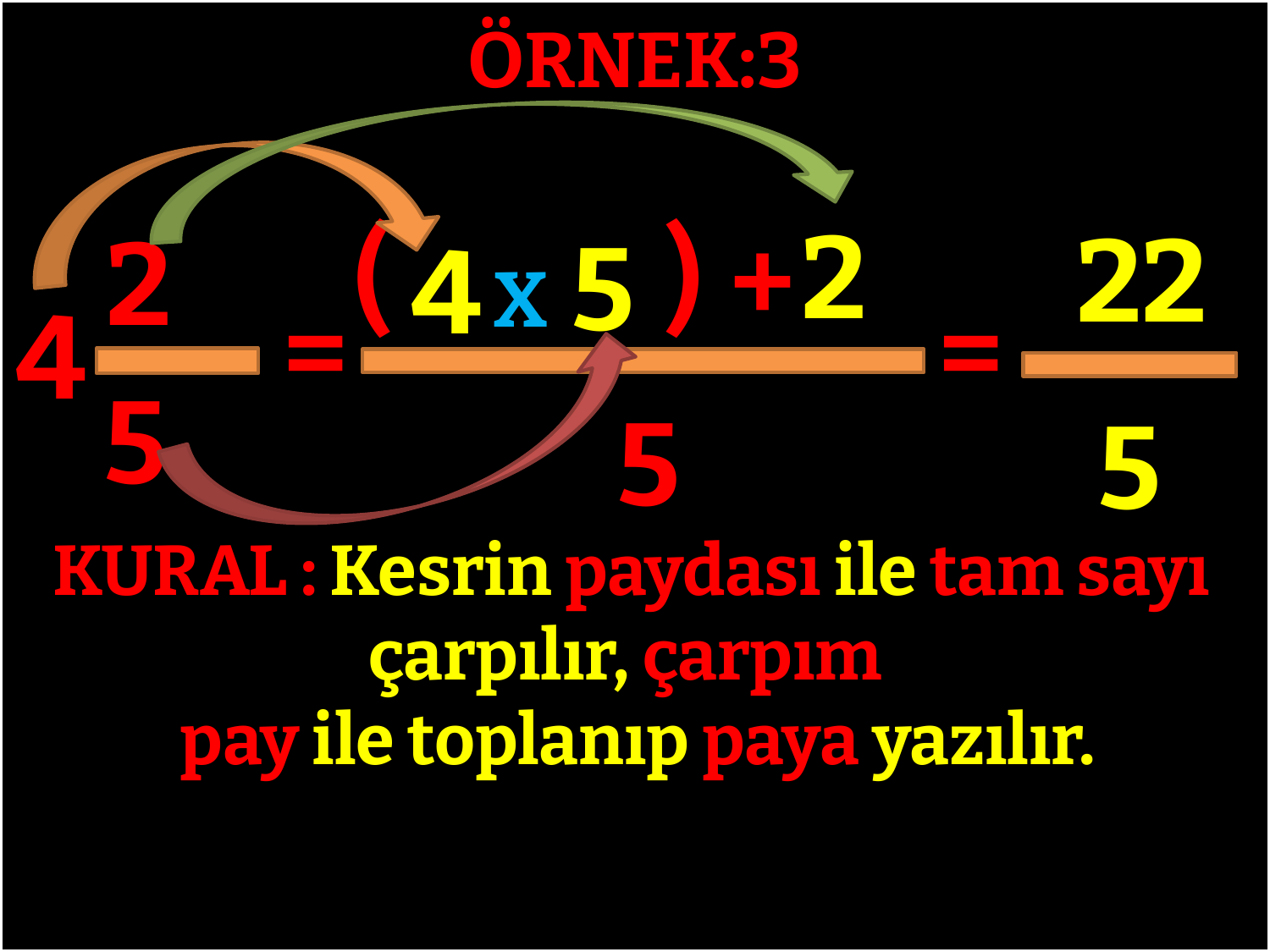

ÖRNEK:3

2
)
(
22
+
2
5
4
X
=
=
4
#

5
5
5

KURAL : Kesrin paydası ile tam sayı çarpılır, çarpım
 pay ile toplanıp paya yazılır.